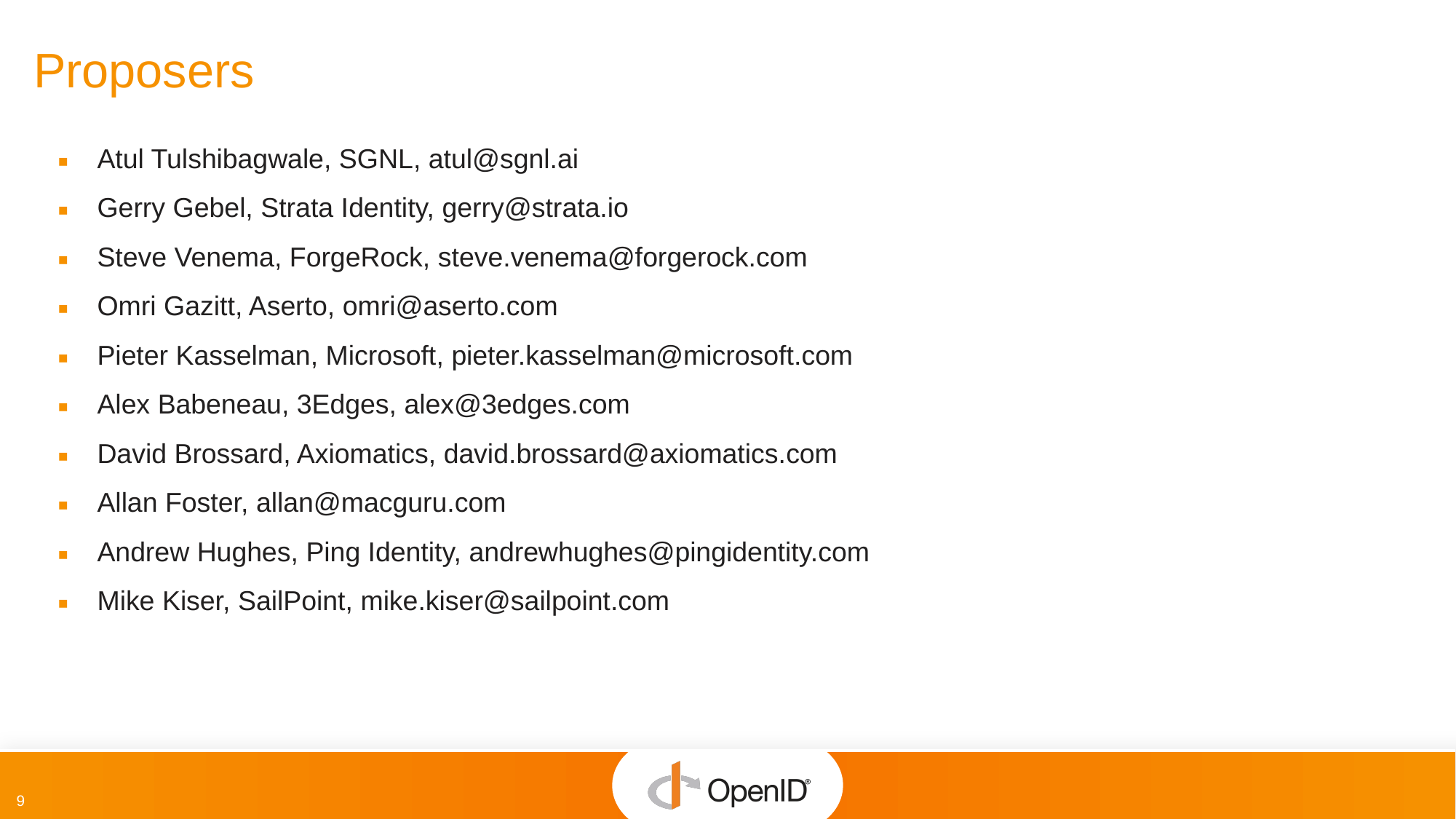

# Proposers
Atul Tulshibagwale, SGNL, atul@sgnl.ai
Gerry Gebel, Strata Identity, gerry@strata.io
Steve Venema, ForgeRock, steve.venema@forgerock.com
Omri Gazitt, Aserto, omri@aserto.com
Pieter Kasselman, Microsoft, pieter.kasselman@microsoft.com
Alex Babeneau, 3Edges, alex@3edges.com
David Brossard, Axiomatics, david.brossard@axiomatics.com
Allan Foster, allan@macguru.com
Andrew Hughes, Ping Identity, andrewhughes@pingidentity.com
Mike Kiser, SailPoint, mike.kiser@sailpoint.com